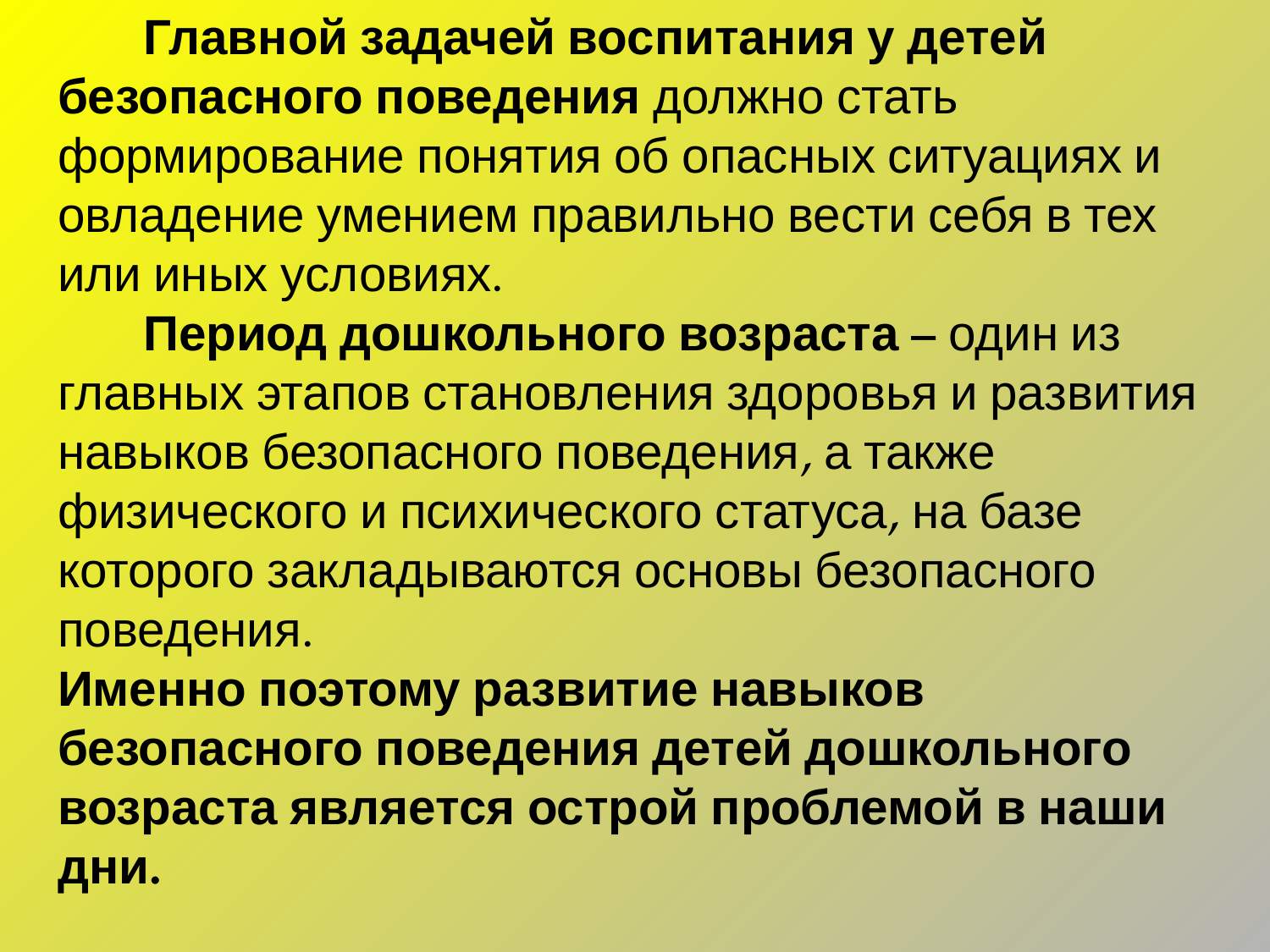

Главной задачей воспитания у детей безопасного поведения должно стать формирование понятия об опасных ситуациях и овладение умением правильно вести себя в тех или иных условиях.
       Период дошкольного возраста – один из главных этапов становления здоровья и развития навыков безопасного поведения, а также физического и психического статуса, на базе которого закладываются основы безопасного поведения.
Именно поэтому развитие навыков безопасного поведения детей дошкольного возраста является острой проблемой в наши дни.